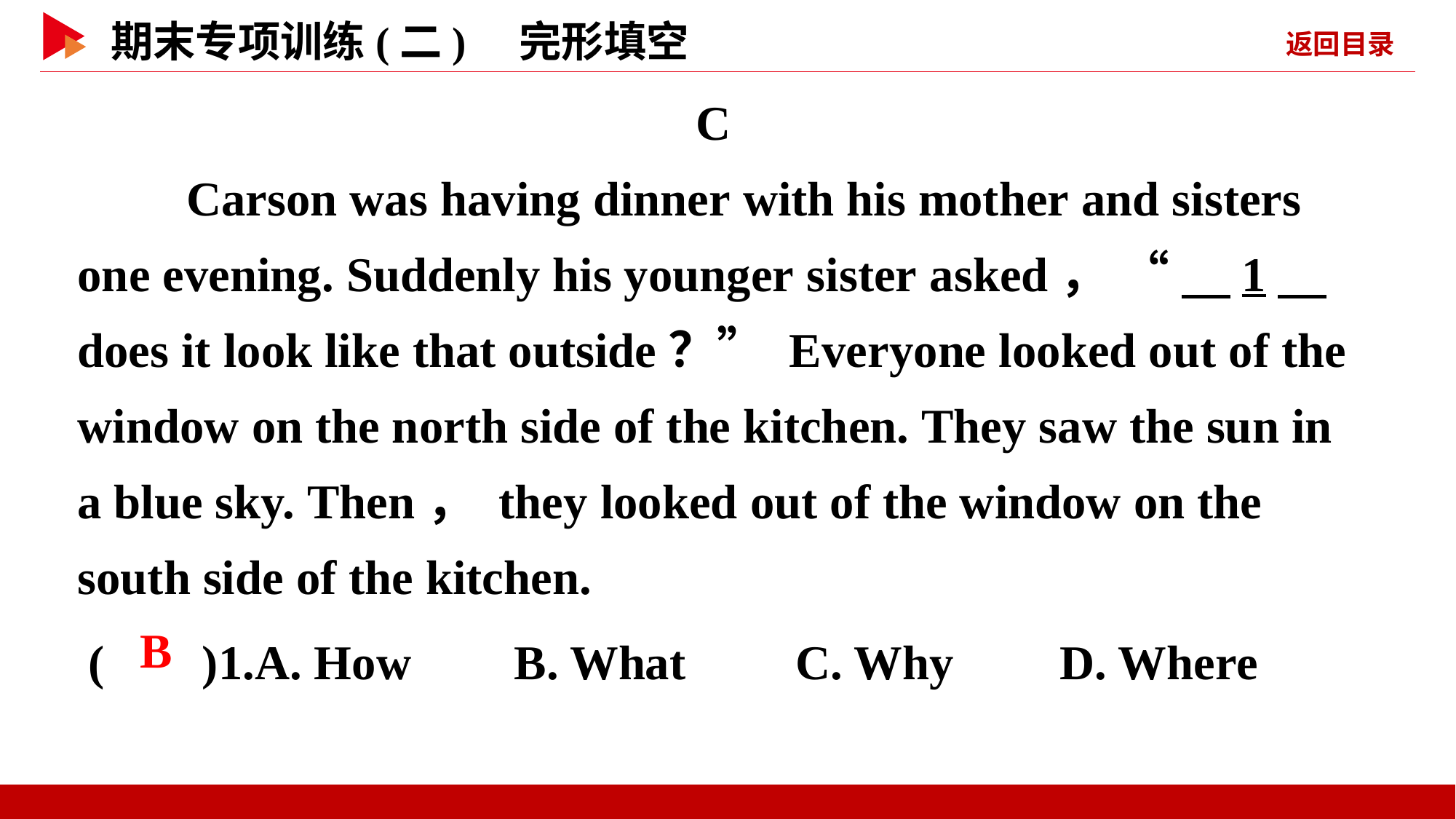

C
　　Carson was having dinner with his mother and sisters one evening. Suddenly his younger sister asked， “ 　1　 does it look like that outside？” Everyone looked out of the window on the north side of the kitchen. They saw the sun in a blue sky. Then， they looked out of the window on the south side of the kitchen.
 (        )1.A. How	B. What         C. Why	D. Where
   B